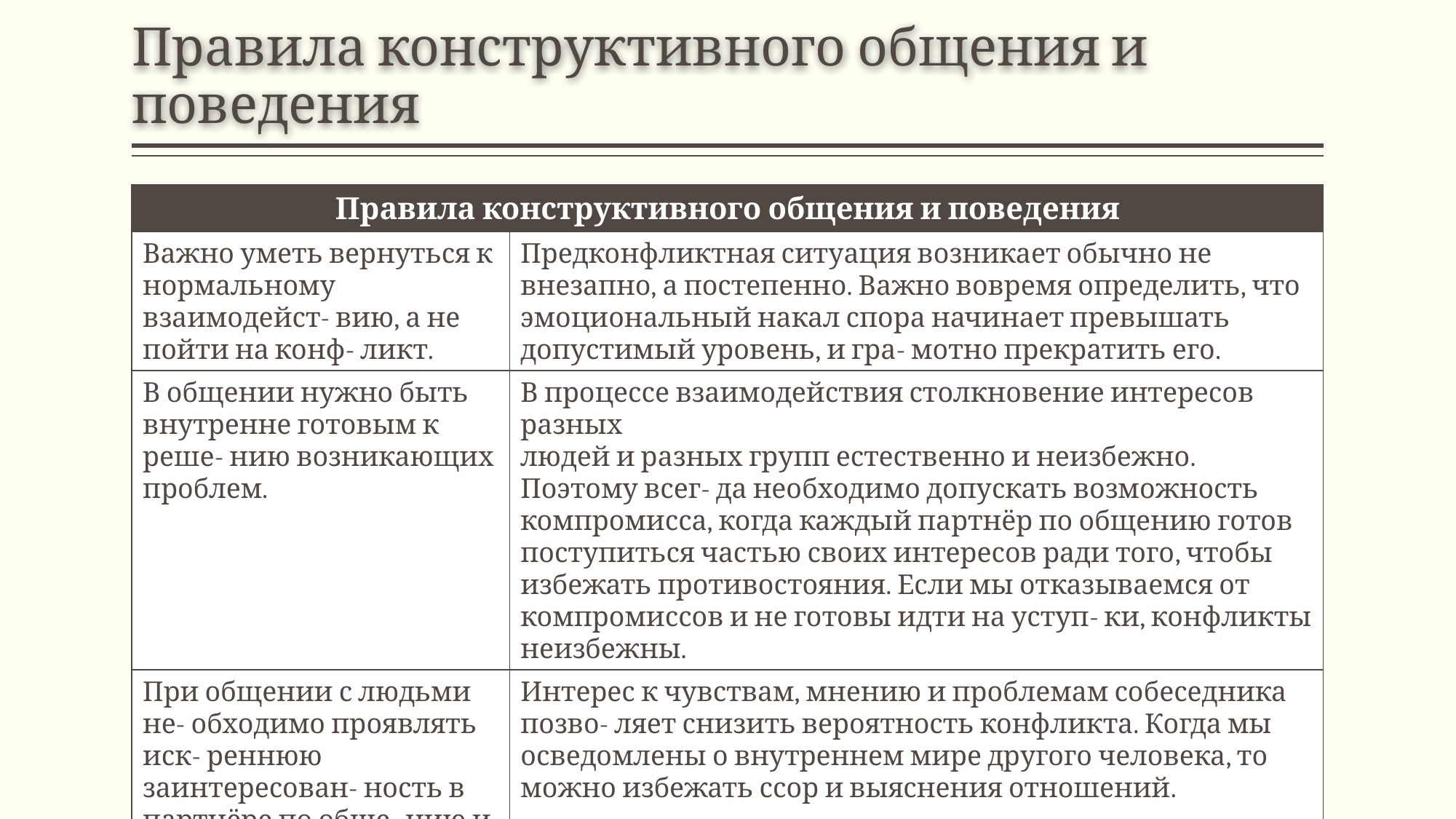

# Правила конструктивного общения и поведения
| Правила конструктивного общения и поведения |  |
| --- | --- |
| Важно уметь вернуться к нормальному взаимодейст- вию, а не пойти на конф- ликт. | Предконфликтная ситуация возникает обычно не внезапно, а постепенно. Важно вовремя определить, что эмоциональный накал спора начинает превышать допустимый уровень, и гра- мотно прекратить его. |
| В общении нужно быть внутренне готовым к реше- нию возникающих проблем. | В процессе взаимодействия столкновение интересов разных людей и разных групп естественно и неизбежно. Поэтому всег- да необходимо допускать возможность компромисса, когда каждый партнёр по общению готов поступиться частью своих интересов ради того, чтобы избежать противостояния. Если мы отказываемся от компромиссов и не готовы идти на уступ- ки, конфликты неизбежны. |
| При общении с людьми не- обходимо проявлять иск- реннюю заинтересован- ность в партнёре по обще- нию и желание его понять. | Интерес к чувствам, мнению и проблемам собеседника позво- ляет снизить вероятность конфликта. Когда мы осведомлены о внутреннем мире другого человека, то можно избежать ссор и выяснения отношений. |